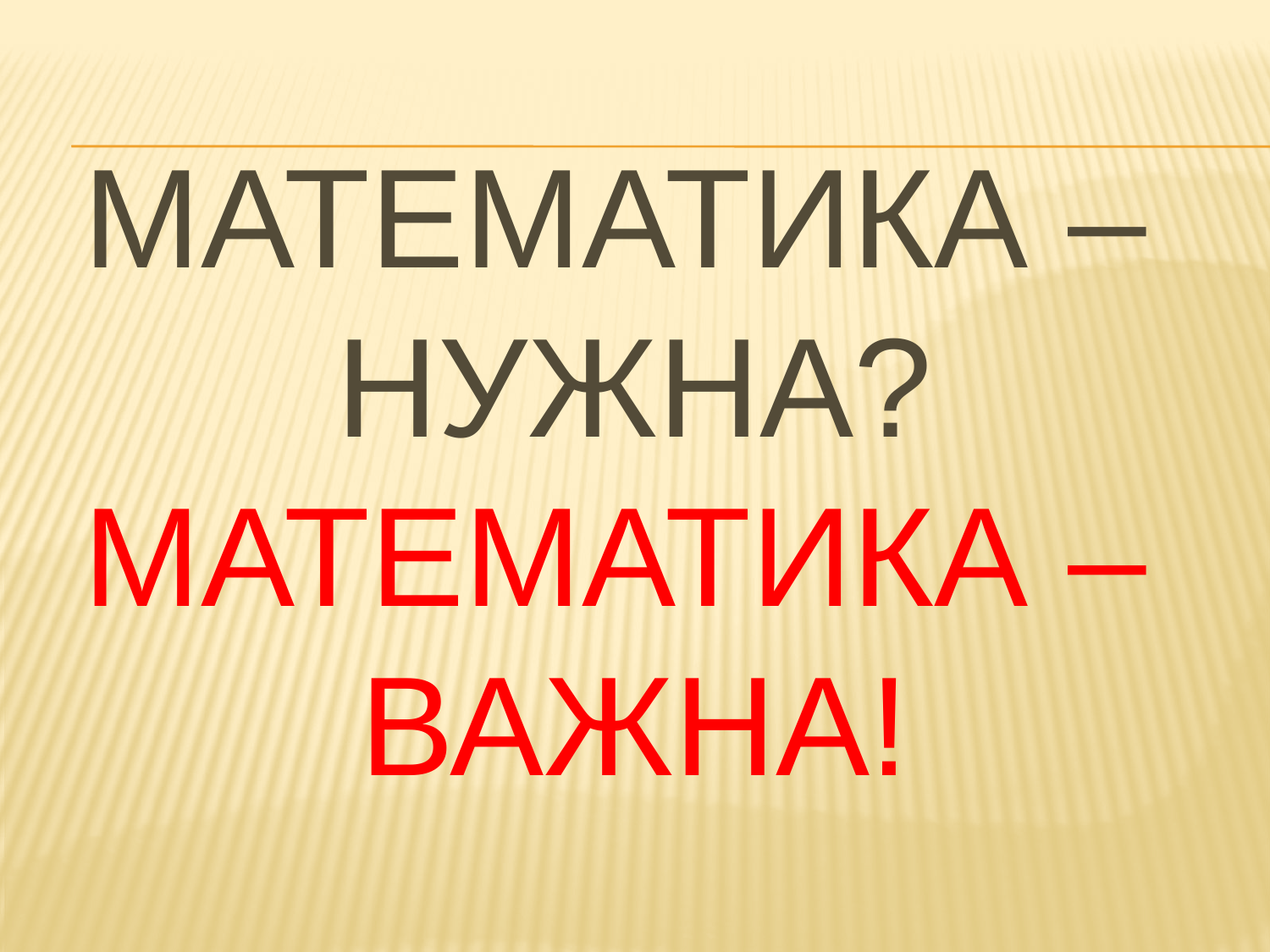

# Математика – нужна? Математика – важна!